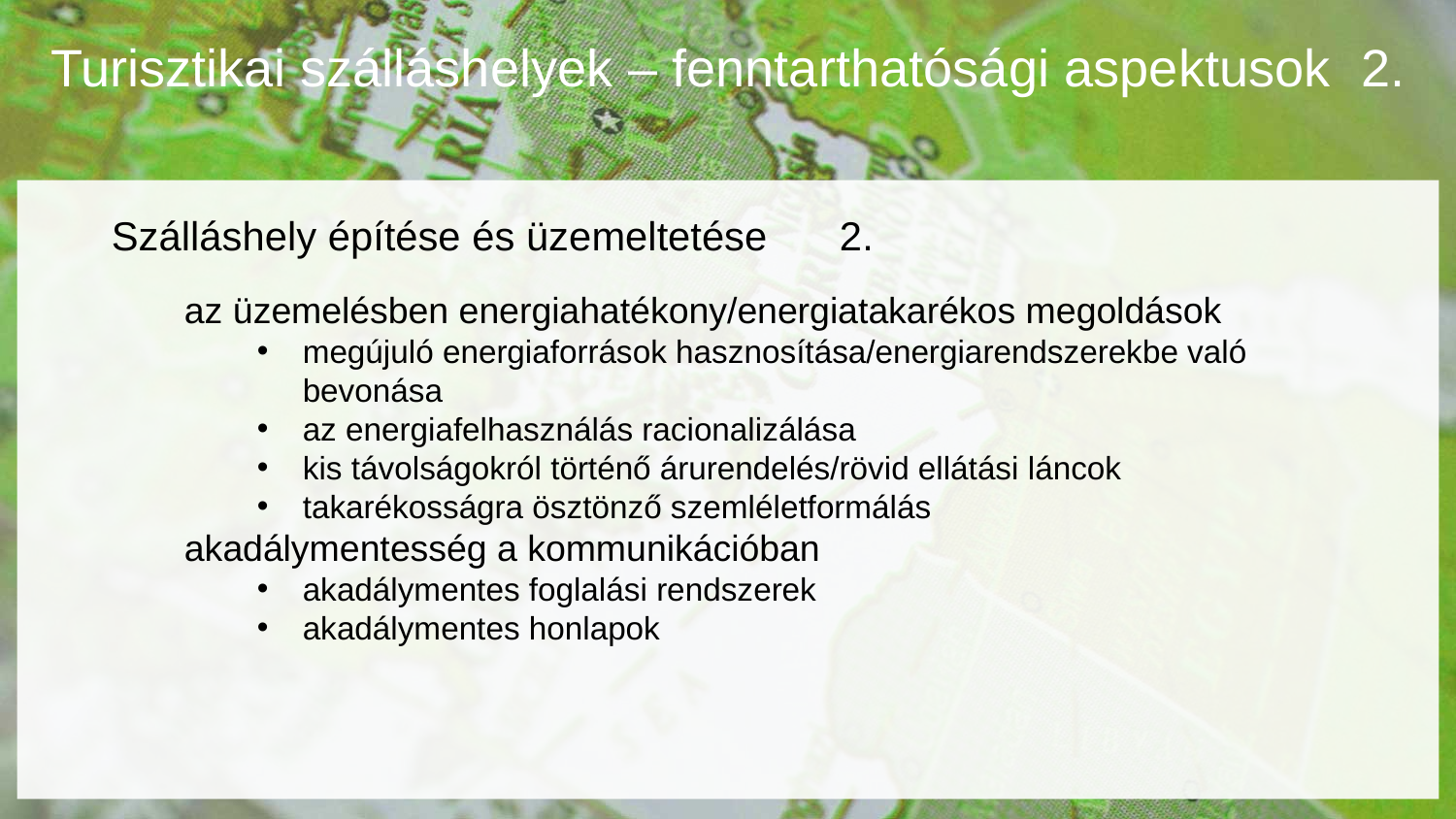

Turisztikai szálláshelyek – fenntarthatósági aspektusok	2.
Szálláshely építése és üzemeltetése	2.

az üzemelésben energiahatékony/energiatakarékos megoldások
megújuló energiaforrások hasznosítása/energiarendszerekbe való         bevonása
az energiafelhasználás racionalizálása
kis távolságokról történő árurendelés/rövid ellátási láncok
takarékosságra ösztönző szemléletformálás
akadálymentesség a kommunikációban
akadálymentes foglalási rendszerek
akadálymentes honlapok